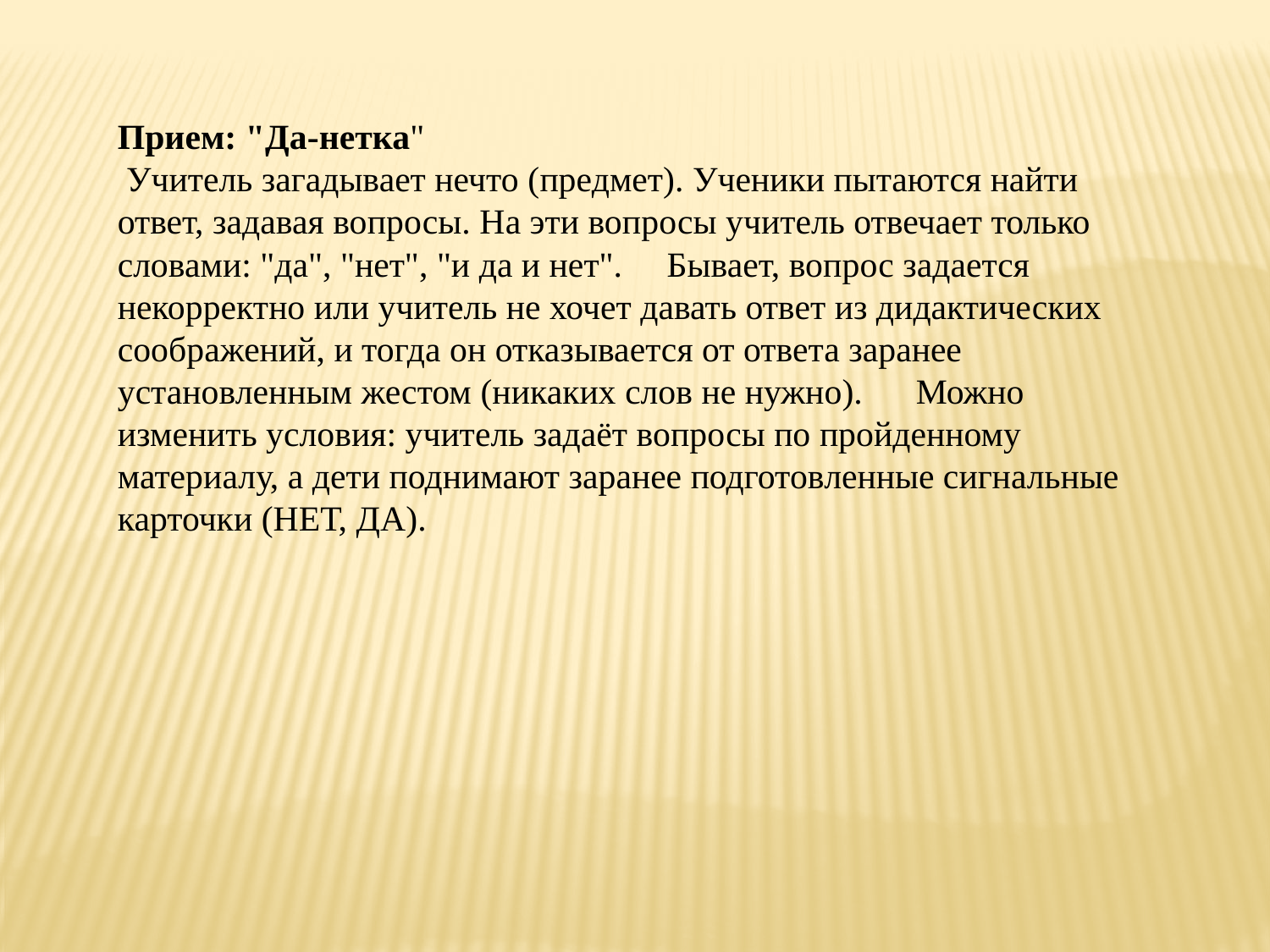

Прием: "Да-нетка"
 Учитель загадывает нечто (предмет). Ученики пытаются найти ответ, задавая вопросы. На эти вопросы учитель отвечает только словами: "да", "нет", "и да и нет".     Бывает, вопрос задается некорректно или учитель не хочет давать ответ из дидактических соображений, и тогда он отказывается от ответа заранее установленным жестом (никаких слов не нужно).      Можно изменить условия: учитель задаёт вопросы по пройденному материалу, а дети поднимают заранее подготовленные сигнальные карточки (НЕТ, ДА).